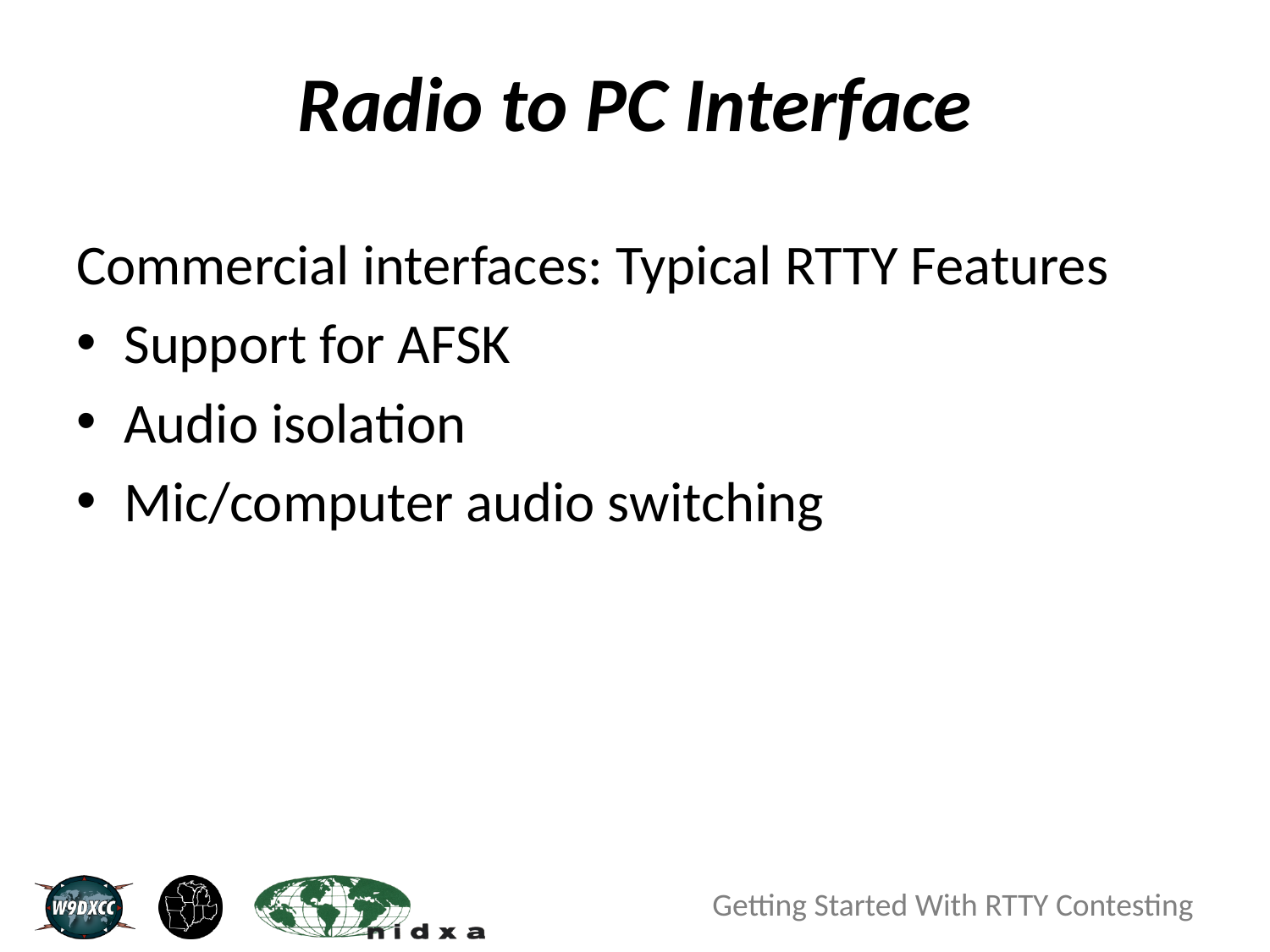

# Radio to PC Interface
Commercial interfaces: Typical RTTY Features
Support for AFSK
Audio isolation
Mic/computer audio switching

Getting Started With RTTY Contesting